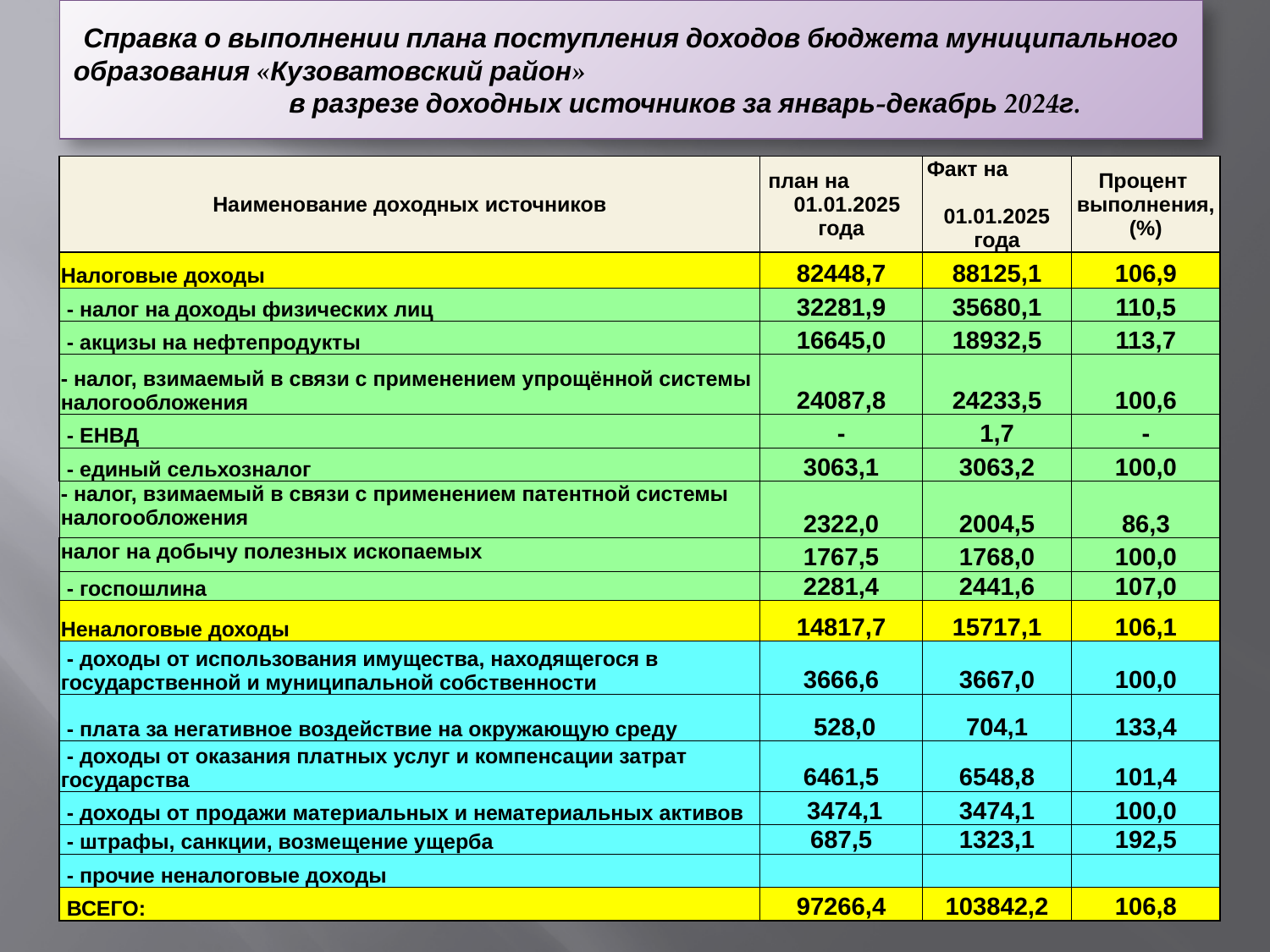

# Справка о выполнении плана поступления доходов бюджета муниципального образования «Кузоватовский район»                                                                                                          в разрезе доходных источников за январь-декабрь 2024г.
| Наименование доходных источников | план на 01.01.2025 года | Факт на 01.01.2025 года | Процент выполнения, (%) |
| --- | --- | --- | --- |
| Налоговые доходы | 82448,7 | 88125,1 | 106,9 |
| - налог на доходы физических лиц | 32281,9 | 35680,1 | 110,5 |
| - акцизы на нефтепродукты | 16645,0 | 18932,5 | 113,7 |
| - налог, взимаемый в связи с применением упрощённой системы налогообложения | 24087,8 | 24233,5 | 100,6 |
| - ЕНВД | - | 1,7 | - |
| - единый сельхозналог | 3063,1 | 3063,2 | 100,0 |
| - налог, взимаемый в связи с применением патентной системы налогообложения | 2322,0 | 2004,5 | 86,3 |
| налог на добычу полезных ископаемых | 1767,5 | 1768,0 | 100,0 |
| - госпошлина | 2281,4 | 2441,6 | 107,0 |
| Неналоговые доходы | 14817,7 | 15717,1 | 106,1 |
| - доходы от использования имущества, находящегося в государственной и муниципальной собственности | 3666,6 | 3667,0 | 100,0 |
| - плата за негативное воздействие на окружающую среду | 528,0 | 704,1 | 133,4 |
| - доходы от оказания платных услуг и компенсации затрат государства | 6461,5 | 6548,8 | 101,4 |
| - доходы от продажи материальных и нематериальных активов | 3474,1 | 3474,1 | 100,0 |
| - штрафы, санкции, возмещение ущерба | 687,5 | 1323,1 | 192,5 |
| - прочие неналоговые доходы |  |  |  |
| ВСЕГО: | 97266,4 | 103842,2 | 106,8 |